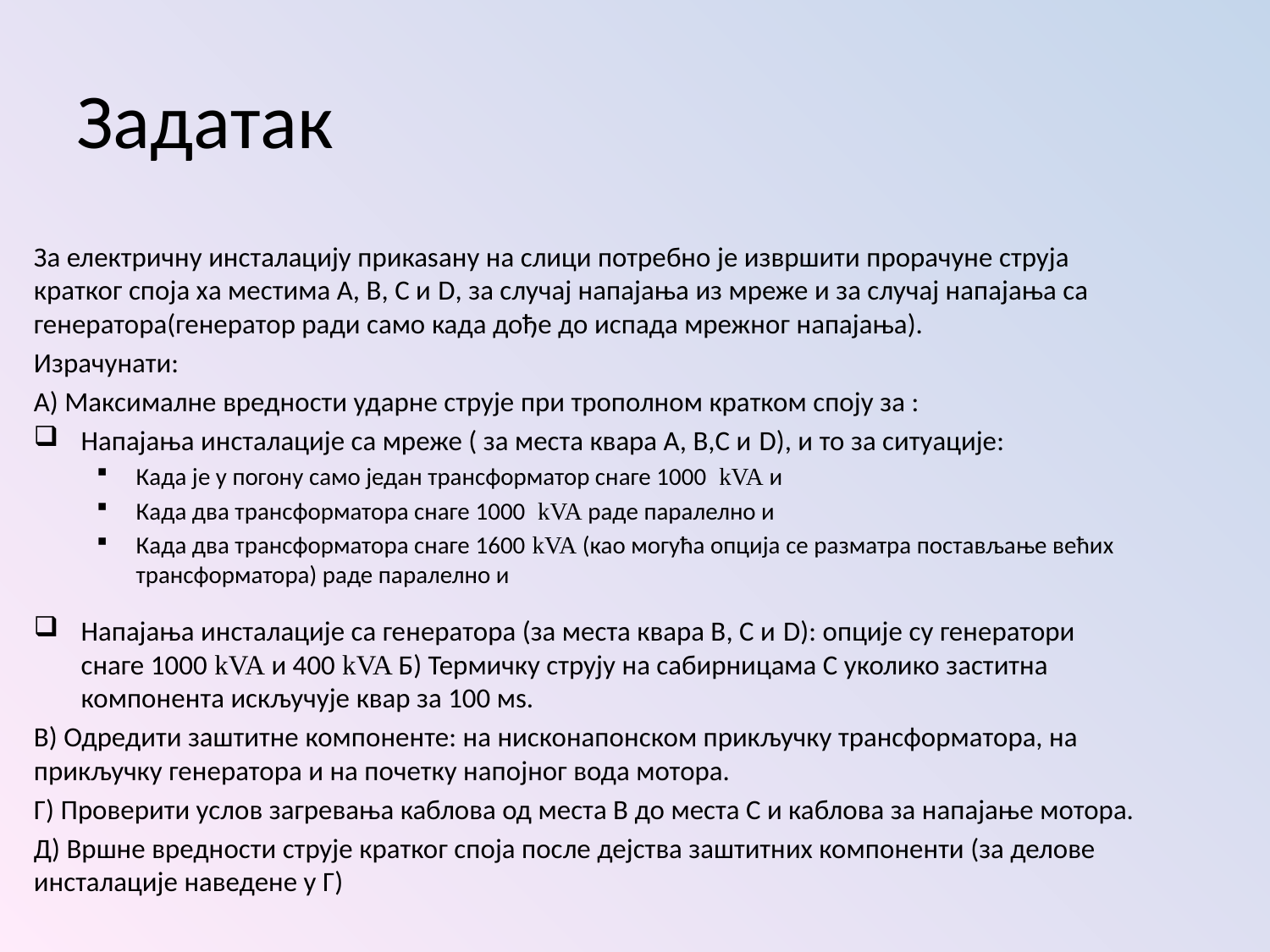

# Задатак
За електричну инсталацију прикаѕану на слици потребно је извршити прорачуне струја кратког споја ха местима А, В, С и D, за случај напајања из мреже и за случај напајања са генератора(генератор ради само када дође до испада мрежног напајања).
Израчунати:
А) Максималне вредности ударне струје при трополном кратком споју за :
Напајања инсталације са мреже ( за места квара А, В,С и D), и то за ситуације:
Када је у погону само један трансформатор снаге 1000  kVA и
Када два трансформатора снаге 1000  kVA раде паралелно и
Када два трансформатора снаге 1600 kVA (као могућа опција се разматра постављање већих трансформатора) раде паралелно и

Напајања инсталације са генератора (за места квара В, С и D): опције су генератори снаге 1000 kVA и 400 kVA Б) Термичку струју на сабирницама С уколико заститна компонента искључује квар за 100 мѕ.
В) Одредити заштитне компоненте: на нисконапонском прикључку трансформатора, на прикључку генератора и на почетку напојног вода мотора.
Г) Проверити услов загревања каблова од места В до места С и каблова за напајање мотора.
Д) Вршне вредности струје кратког споја после дејства заштитних компоненти (за делове инсталације наведене у Г)